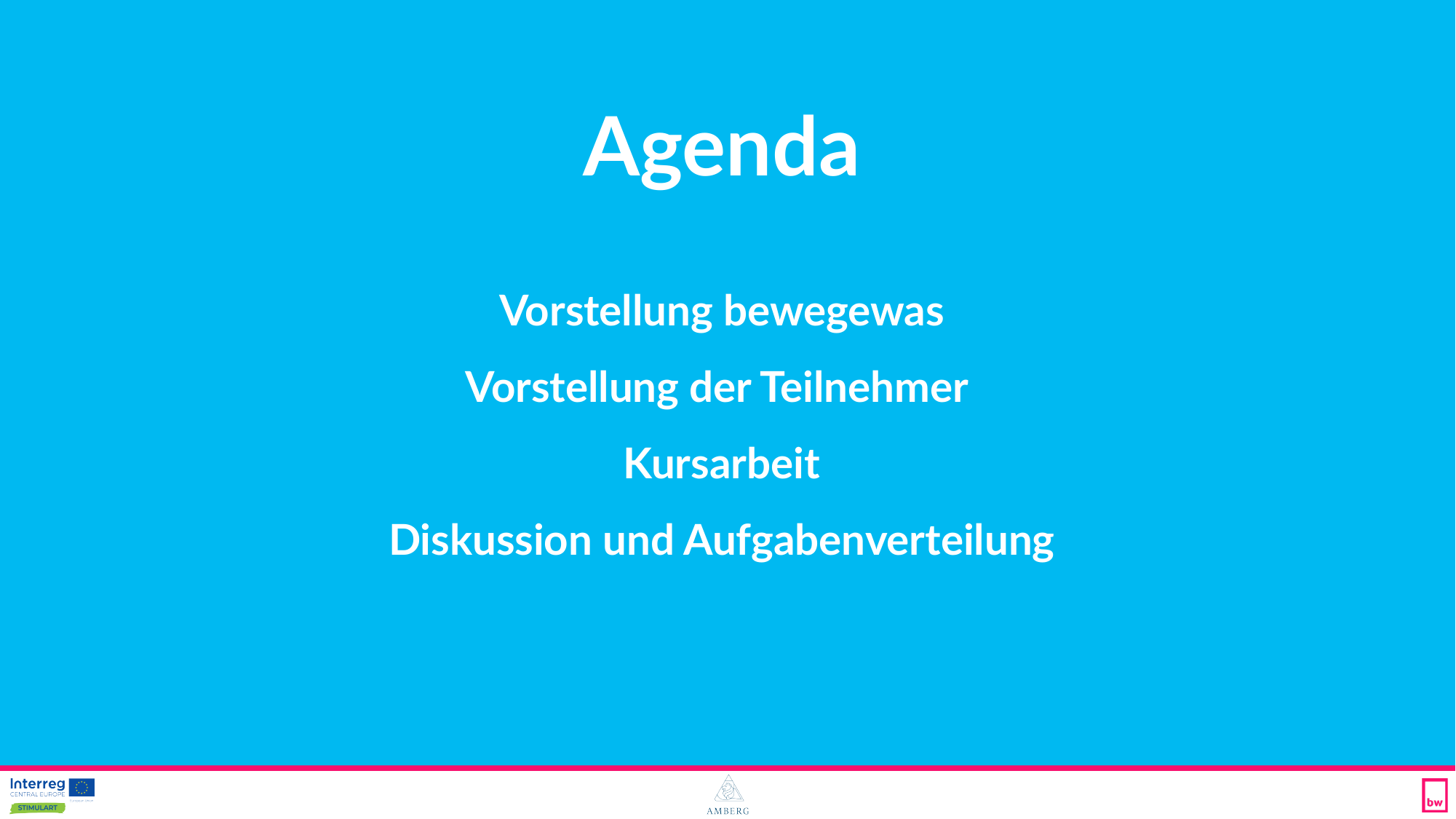

Agenda

Vorstellung bewegewas
Vorstellung der Teilnehmer
Kursarbeit
Diskussion und Aufgabenverteilung